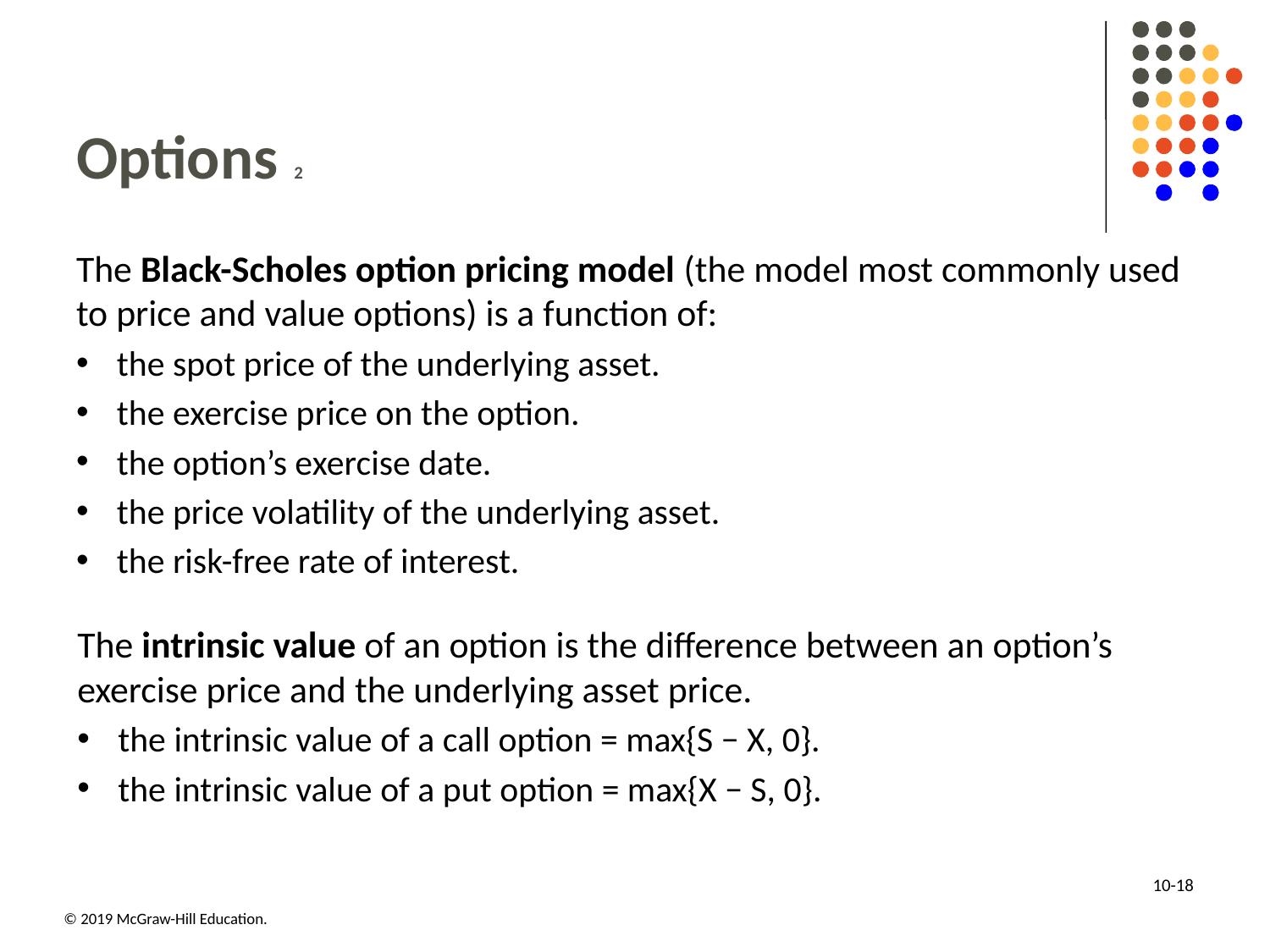

# Options 2
The Black-Scholes option pricing model (the model most commonly used to price and value options) is a function of:
the spot price of the underlying asset.
the exercise price on the option.
the option’s exercise date.
the price volatility of the underlying asset.
the risk-free rate of interest.
The intrinsic value of an option is the difference between an option’s exercise price and the underlying asset price.
the intrinsic value of a call option = max{S − X, 0}.
the intrinsic value of a put option = max{X − S, 0}.
10-18